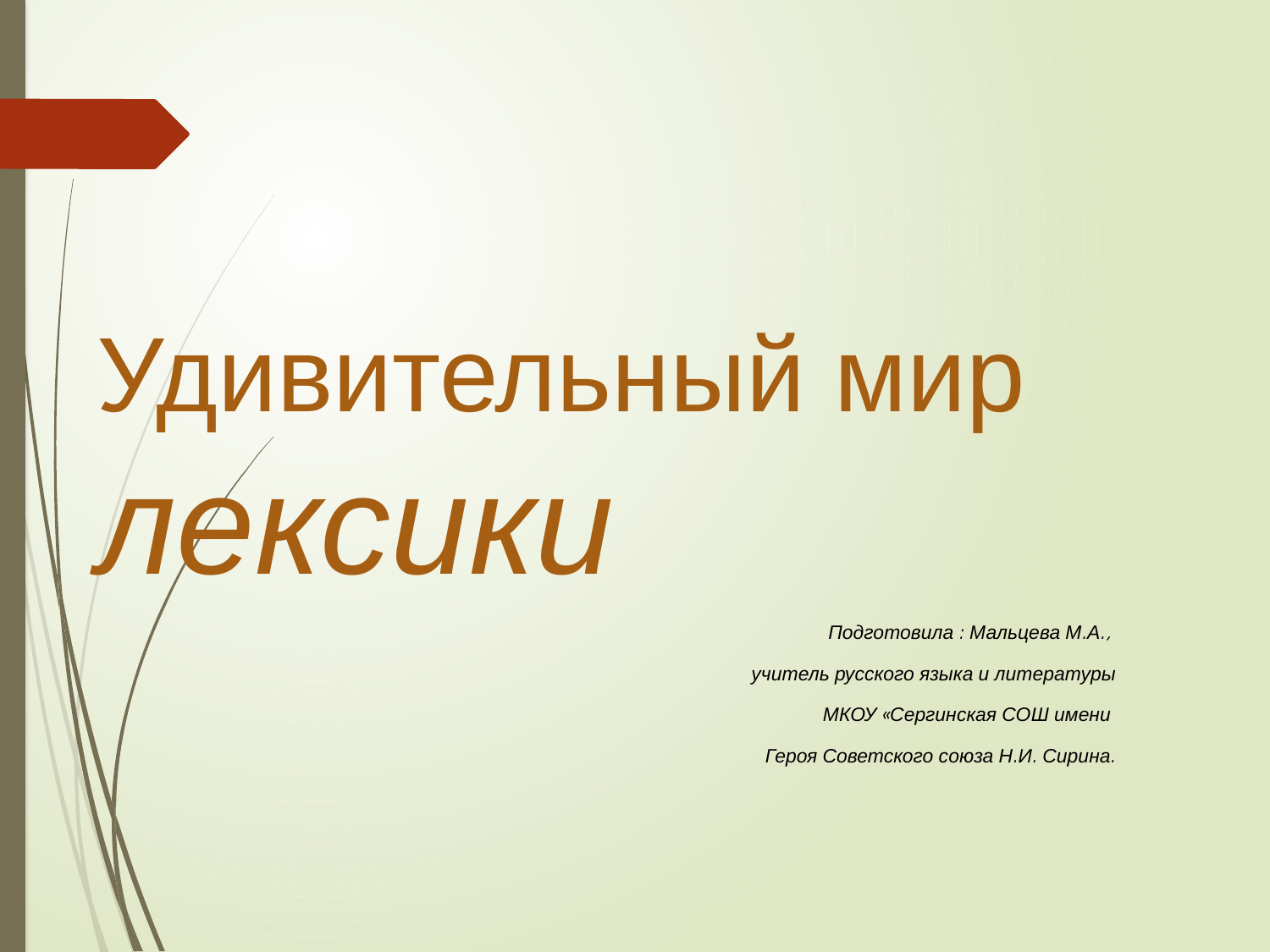

#
Удивительный мир    лексики
Подготовила : Мальцева М.А.,
учитель русского языка и литературы
МКОУ «Сергинская СОШ имени
Героя Советского союза Н.И. Сирина.